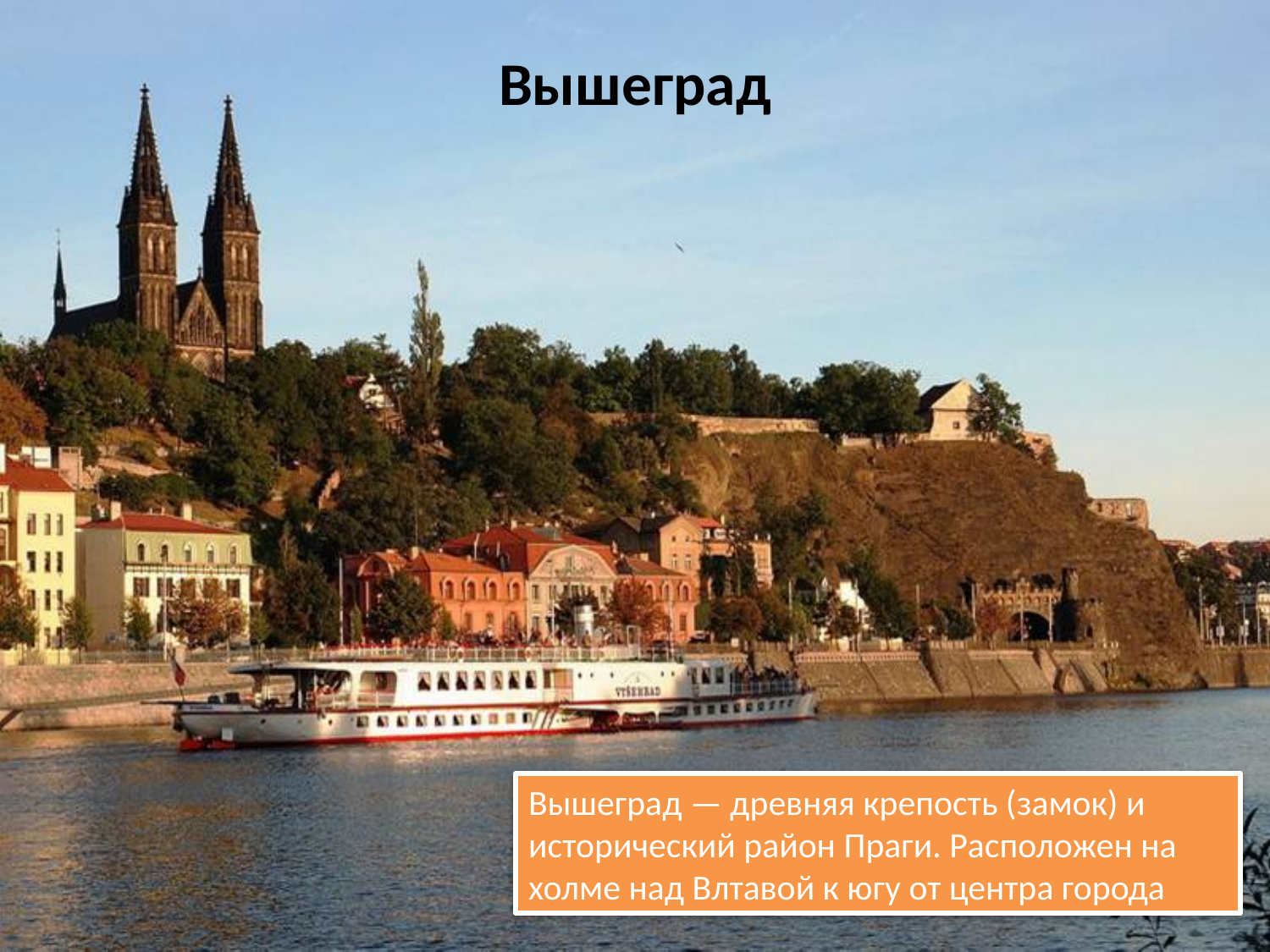

# Вышеград
Вышеград — древняя крепость (замок) и исторический район Праги. Расположен на холме над Влтавой к югу от центра города